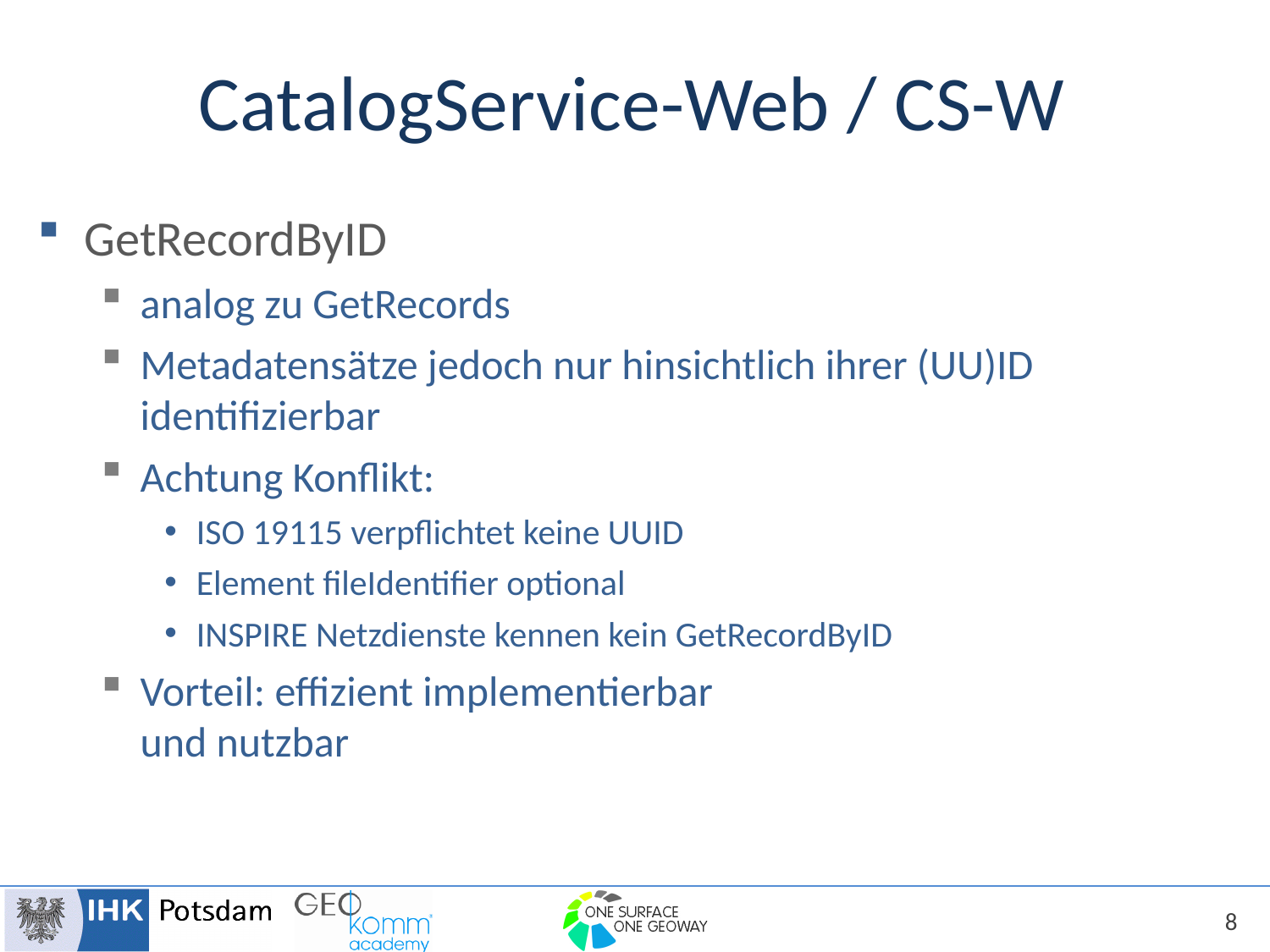

# CatalogService-Web / CS-W
GetRecordByID
analog zu GetRecords
Metadatensätze jedoch nur hinsichtlich ihrer (UU)ID identifizierbar
Achtung Konflikt:
ISO 19115 verpflichtet keine UUID
Element fileIdentifier optional
INSPIRE Netzdienste kennen kein GetRecordByID
Vorteil: effizient implementierbar
und nutzbar

8